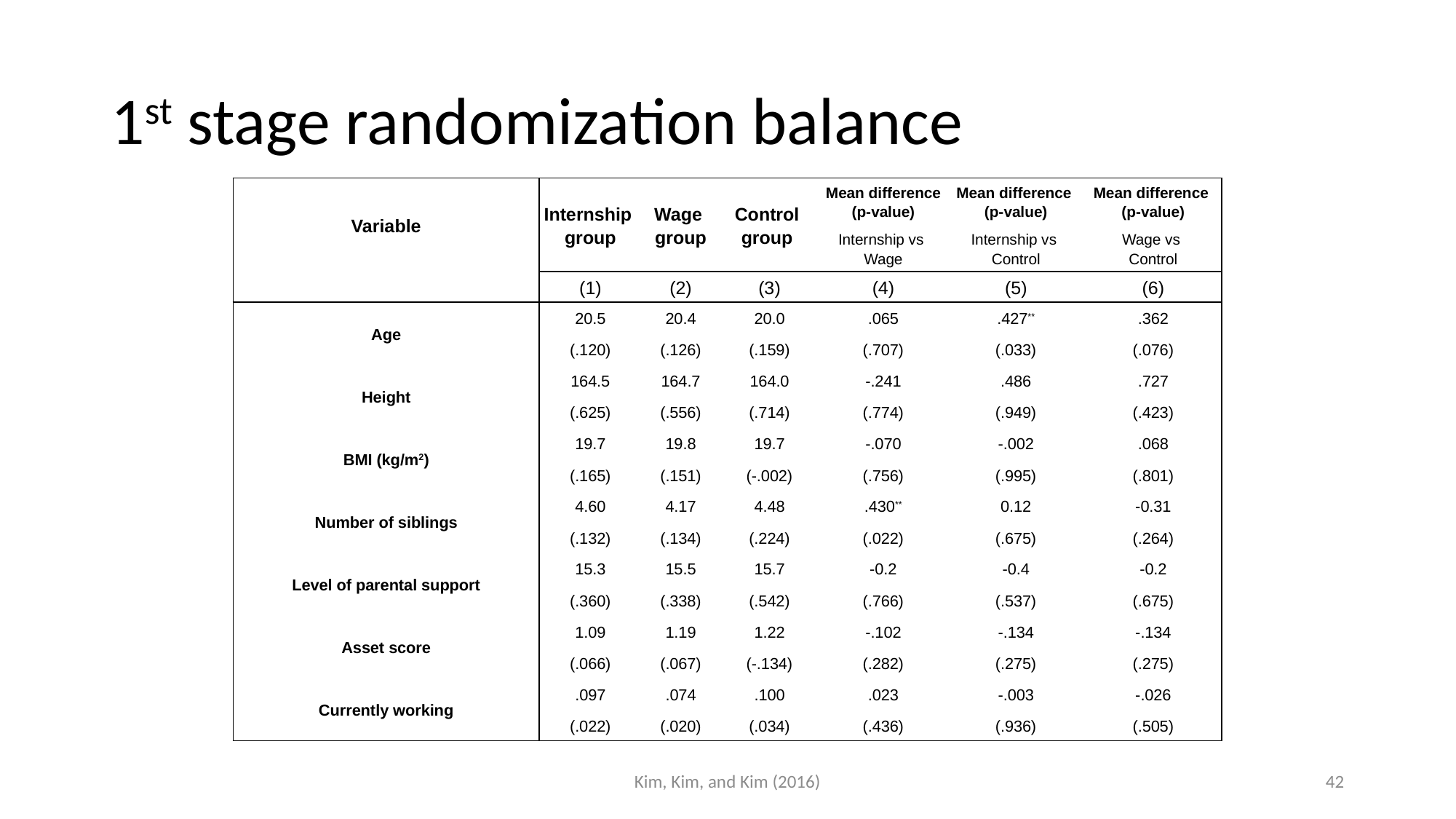

# 1st stage randomization balance
| Variable | Internship group | Wage group | Control group | Mean difference (p-value) | Mean difference (p-value) | Mean difference (p-value) |
| --- | --- | --- | --- | --- | --- | --- |
|  |  |  |  | Internship vs Wage | Internship vs Control | Wage vs Control |
|  | (1) | (2) | (3) | (4) | (5) | (6) |
| Age | 20.5 | 20.4 | 20.0 | .065 | .427\*\* | .362 |
|  | (.120) | (.126) | (.159) | (.707) | (.033) | (.076) |
| Height | 164.5 | 164.7 | 164.0 | -.241 | .486 | .727 |
|  | (.625) | (.556) | (.714) | (.774) | (.949) | (.423) |
| BMI (kg/m2) | 19.7 | 19.8 | 19.7 | -.070 | -.002 | .068 |
|  | (.165) | (.151) | (-.002) | (.756) | (.995) | (.801) |
| Number of siblings | 4.60 | 4.17 | 4.48 | .430\*\* | 0.12 | -0.31 |
|  | (.132) | (.134) | (.224) | (.022) | (.675) | (.264) |
| Level of parental support | 15.3 | 15.5 | 15.7 | -0.2 | -0.4 | -0.2 |
|  | (.360) | (.338) | (.542) | (.766) | (.537) | (.675) |
| Asset score | 1.09 | 1.19 | 1.22 | -.102 | -.134 | -.134 |
|  | (.066) | (.067) | (-.134) | (.282) | (.275) | (.275) |
| Currently working | .097 | .074 | .100 | .023 | -.003 | -.026 |
|  | (.022) | (.020) | (.034) | (.436) | (.936) | (.505) |
Kim, Kim, and Kim (2016)
42